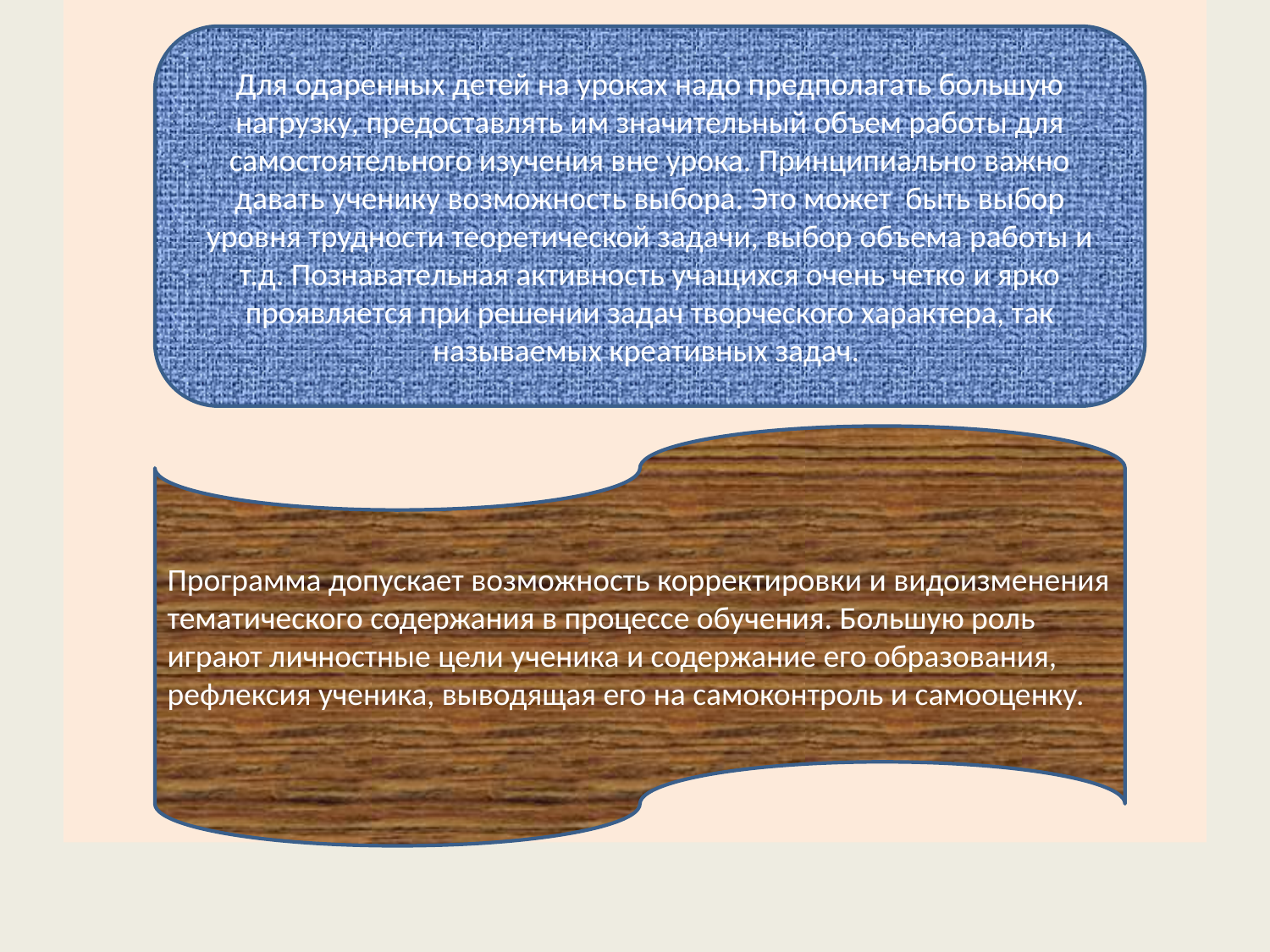

Для одаренных детей на уроках надо предполагать большую нагрузку, предоставлять им значительный объем работы для самостоятельного изучения вне урока. Принципиально важно давать ученику возможность выбора. Это может  быть выбор уровня трудности теоретической задачи, выбор объема работы и т.д. Познавательная активность учащихся очень четко и ярко проявляется при решении задач творческого характера, так называемых креативных задач.
#
Программа допускает возможность корректировки и видоизменения тематического содержания в процессе обучения. Большую роль играют личностные цели ученика и содержание его образования, рефлексия ученика, выводящая его на самоконтроль и самооценку.